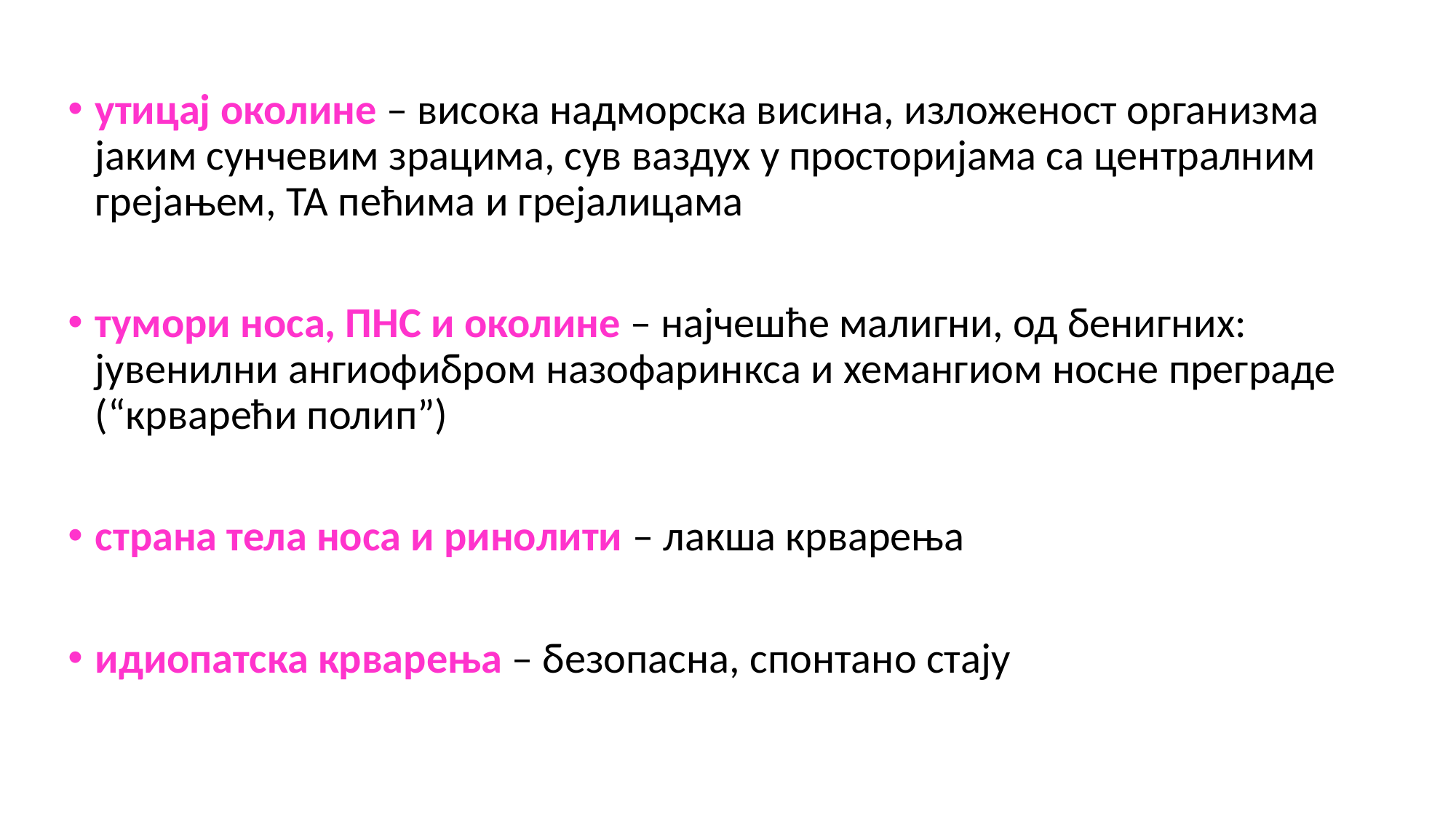

утицај околине – висока надморска висина, изложеност организма јаким сунчевим зрацима, сув ваздух у просторијама са централним грејањем, ТА пећима и грејалицама

тумори носа, ПНС и околине – најчешће малигни, од бенигних: јувенилни ангиофибром назофаринкса и хемангиом носне преграде (“крварећи полип”)

страна тела носа и ринолити – лакша крварења

идиопатска крварења – безопасна, спонтано стају